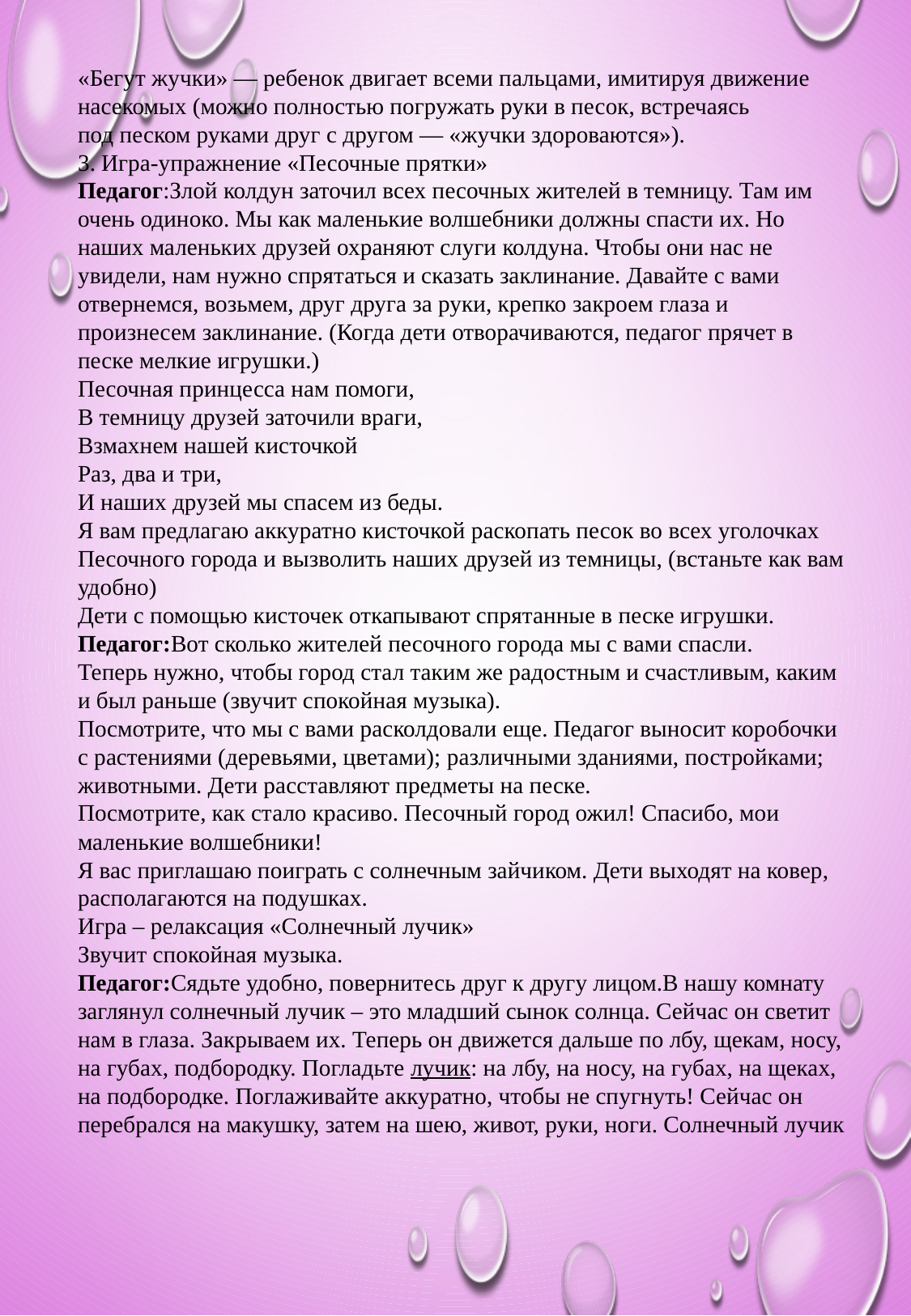

«Бегут жучки» — ребенок двигает всеми пальцами, имитируя движение насекомых (можно полностью погружать руки в песок, встречаясь под песком руками друг с другом — «жучки здороваются»).
3. Игра-упражнение «Песочные прятки»
Педагог:Злой колдун заточил всех песочных жителей в темницу. Там им очень одиноко. Мы как маленькие волшебники должны спасти их. Но наших маленьких друзей охраняют слуги колдуна. Чтобы они нас не увидели, нам нужно спрятаться и сказать заклинание. Давайте с вами отвернемся, возьмем, друг друга за руки, крепко закроем глаза и произнесем заклинание. (Когда дети отворачиваются, педагог прячет в песке мелкие игрушки.)
Песочная принцесса нам помоги,
В темницу друзей заточили враги,
Взмахнем нашей кисточкой
Раз, два и три,
И наших друзей мы спасем из беды.
Я вам предлагаю аккуратно кисточкой раскопать песок во всех уголочках Песочного города и вызволить наших друзей из темницы, (встаньте как вам удобно)
Дети с помощью кисточек откапывают спрятанные в песке игрушки.
Педагог:Вот сколько жителей песочного города мы с вами спасли.
Теперь нужно, чтобы город стал таким же радостным и счастливым, каким и был раньше (звучит спокойная музыка).
Посмотрите, что мы с вами расколдовали еще. Педагог выносит коробочки с растениями (деревьями, цветами); различными зданиями, постройками; животными. Дети расставляют предметы на песке.
Посмотрите, как стало красиво. Песочный город ожил! Спасибо, мои маленькие волшебники!
Я вас приглашаю поиграть с солнечным зайчиком. Дети выходят на ковер, располагаются на подушках.
Игра – релаксация «Солнечный лучик»
Звучит спокойная музыка.
Педагог:Сядьте удобно, повернитесь друг к другу лицом.В нашу комнату заглянул солнечный лучик – это младший сынок солнца. Сейчас он светит нам в глаза. Закрываем их. Теперь он движется дальше по лбу, щекам, носу, на губах, подбородку. Погладьте лучик: на лбу, на носу, на губах, на щеках, на подбородке. Поглаживайте аккуратно, чтобы не спугнуть! Сейчас он перебрался на макушку, затем на шею, живот, руки, ноги. Солнечный лучик